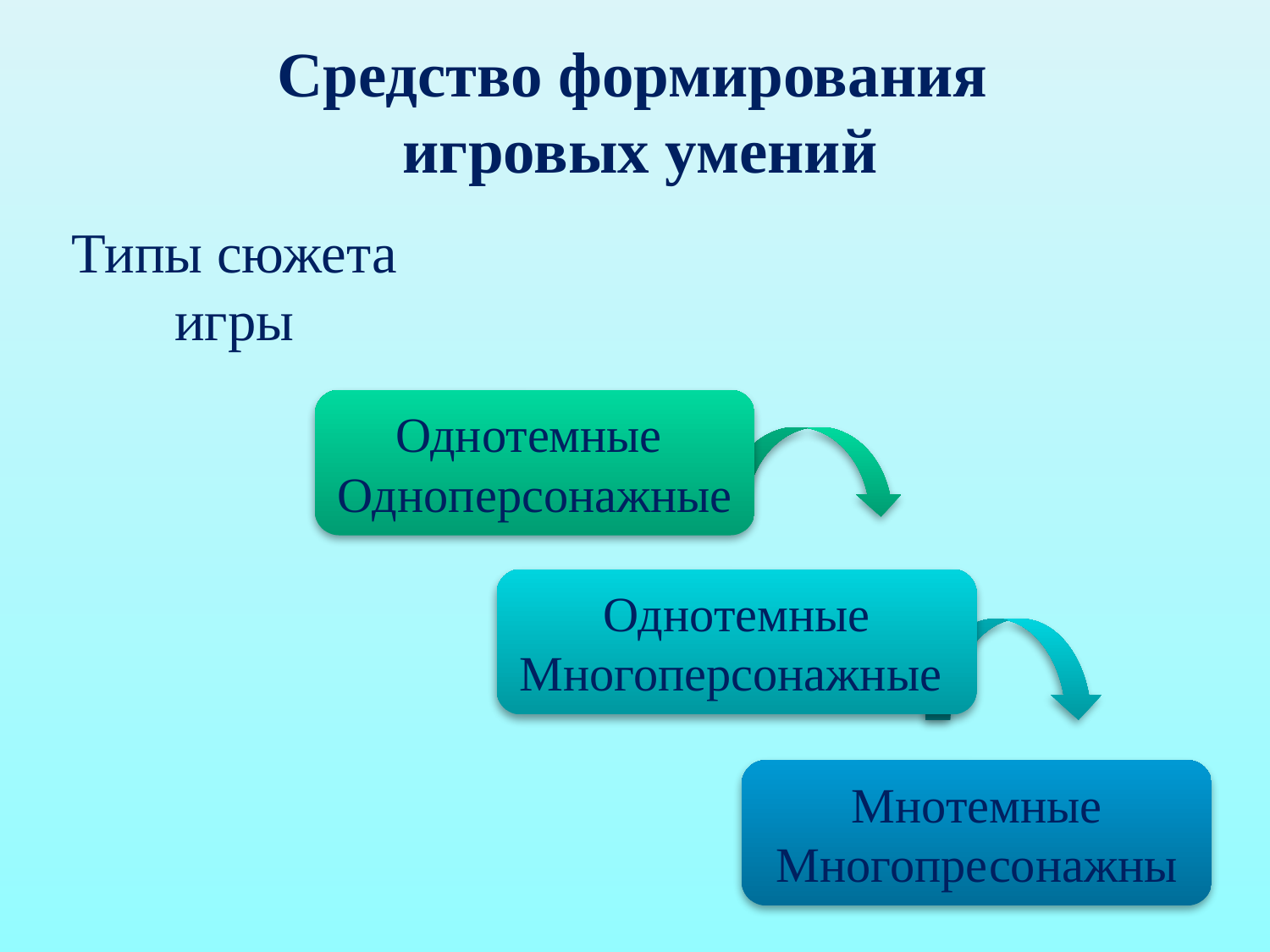

# Средство формирования игровых умений
Типы сюжета игры
Однотемные
Одноперсонажные

Однотемные
Многоперсонажные

Мнотемные
Многопресонажны